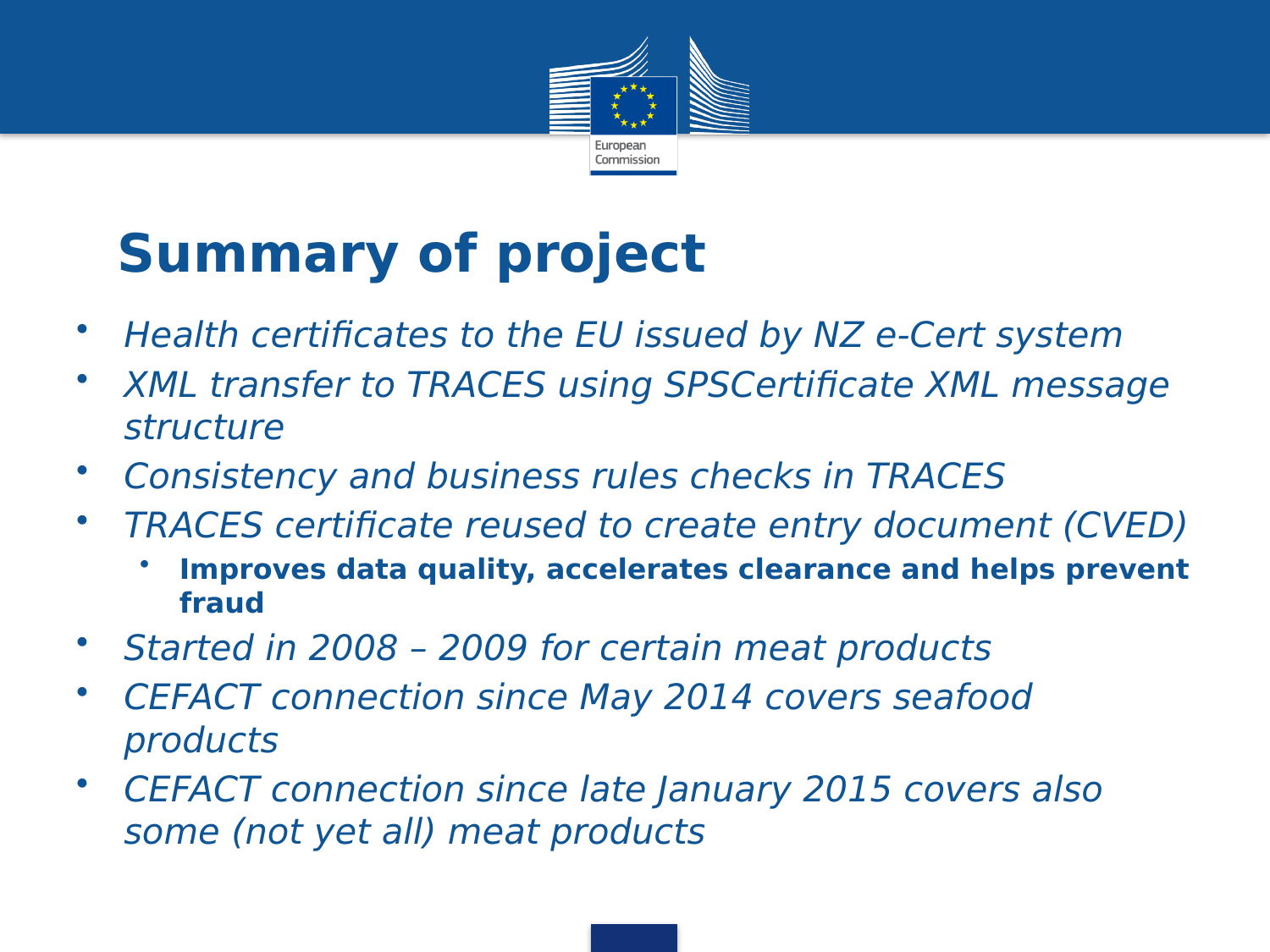

# Summary of project
Health certificates to the EU issued by NZ e-Cert system
XML transfer to TRACES using SPSCertificate XML message structure
Consistency and business rules checks in TRACES
TRACES certificate reused to create entry document (CVED)
Improves data quality, accelerates clearance and helps prevent fraud
Started in 2008 – 2009 for certain meat products
CEFACT connection since May 2014 covers seafood products
CEFACT connection since late January 2015 covers also some (not yet all) meat products